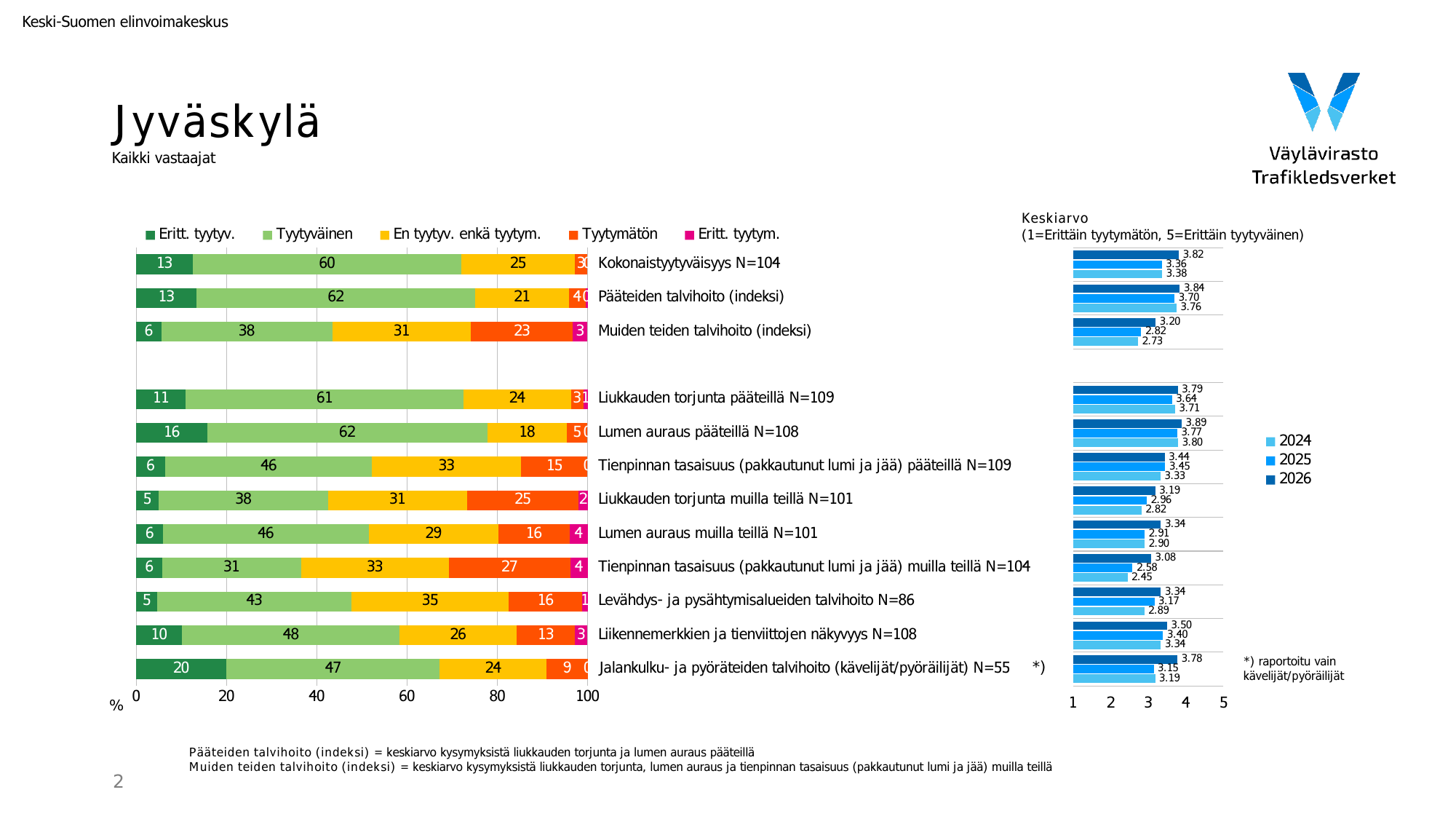

Keski-Suomen elinvoimakeskus
# Jyväskylä
Kaikki vastaajat
Keskiarvo
(1=Erittäin tyytymätön, 5=Erittäin tyytyväinen)

### Chart

| Category | Eritt. tyytyv. | Tyytyväinen | En tyytyv. enkä tyytym. | Tyytymätön | Eritt. tyytym. |
|---|---|---|---|---|---|
| Kokonaistyytyväisyys N=104 | 12.5 | 59.61538461538461 | 25.0 | 2.8846153846153846 | 0.0 |
| Pääteiden talvihoito (indeksi) | 13.36405529953917 | 61.75115207373272 | 20.737327188940093 | 3.686635944700461 | 0.4608294930875576 |
| Muiden teiden talvihoito (indeksi) | 5.555555555555555 | 37.908496732026144 | 30.718954248366014 | 22.54901960784314 | 3.2679738562091503 |
|  | None | None | None | None | None |
| Liukkauden torjunta pääteillä N=109 | 11.009174311926607 | 61.46788990825688 | 23.853211009174313 | 2.7522935779816518 | 0.9174311926605505 |
| Lumen auraus pääteillä N=108 | 15.74074074074074 | 62.03703703703704 | 17.59259259259259 | 4.62962962962963 | 0.0 |
| Tienpinnan tasaisuus (pakkautunut lumi ja jää) pääteillä N=109 | 6.422018348623854 | 45.87155963302752 | 33.02752293577982 | 14.678899082568808 | 0.0 |
| Liukkauden torjunta muilla teillä N=101 | 4.9504950495049505 | 37.62376237623762 | 30.693069306930692 | 24.752475247524753 | 1.9801980198019802 |
| Lumen auraus muilla teillä N=101 | 5.9405940594059405 | 45.54455445544555 | 28.71287128712871 | 15.841584158415841 | 3.9603960396039604 |
| Tienpinnan tasaisuus (pakkautunut lumi ja jää) muilla teillä N=104 | 5.769230769230769 | 30.76923076923077 | 32.69230769230769 | 26.923076923076923 | 3.8461538461538463 |
| Levähdys- ja pysähtymisalueiden talvihoito N=86 | 4.651162790697675 | 43.02325581395349 | 34.883720930232556 | 16.27906976744186 | 1.1627906976744187 |
| Liikennemerkkien ja tienviittojen näkyvyys N=108 | 10.185185185185185 | 48.148148148148145 | 25.925925925925924 | 12.962962962962962 | 2.7777777777777777 |
| Jalankulku- ja pyöräteiden talvihoito (kävelijät/pyöräilijät) N=55 | 20.0 | 47.27272727272727 | 23.636363636363637 | 9.090909090909092 | 0.0 |

### Chart

| Category | 2026 | 2025 | 2024 |
|---|---|---|---|
*) raportoitu vain
kävelijät/pyöräilijät
*)
%
Pääteiden talvihoito (indeksi) = keskiarvo kysymyksistä liukkauden torjunta ja lumen auraus pääteillä
Muiden teiden talvihoito (indeksi) = keskiarvo kysymyksistä liukkauden torjunta, lumen auraus ja tienpinnan tasaisuus (pakkautunut lumi ja jää) muilla teillä

2